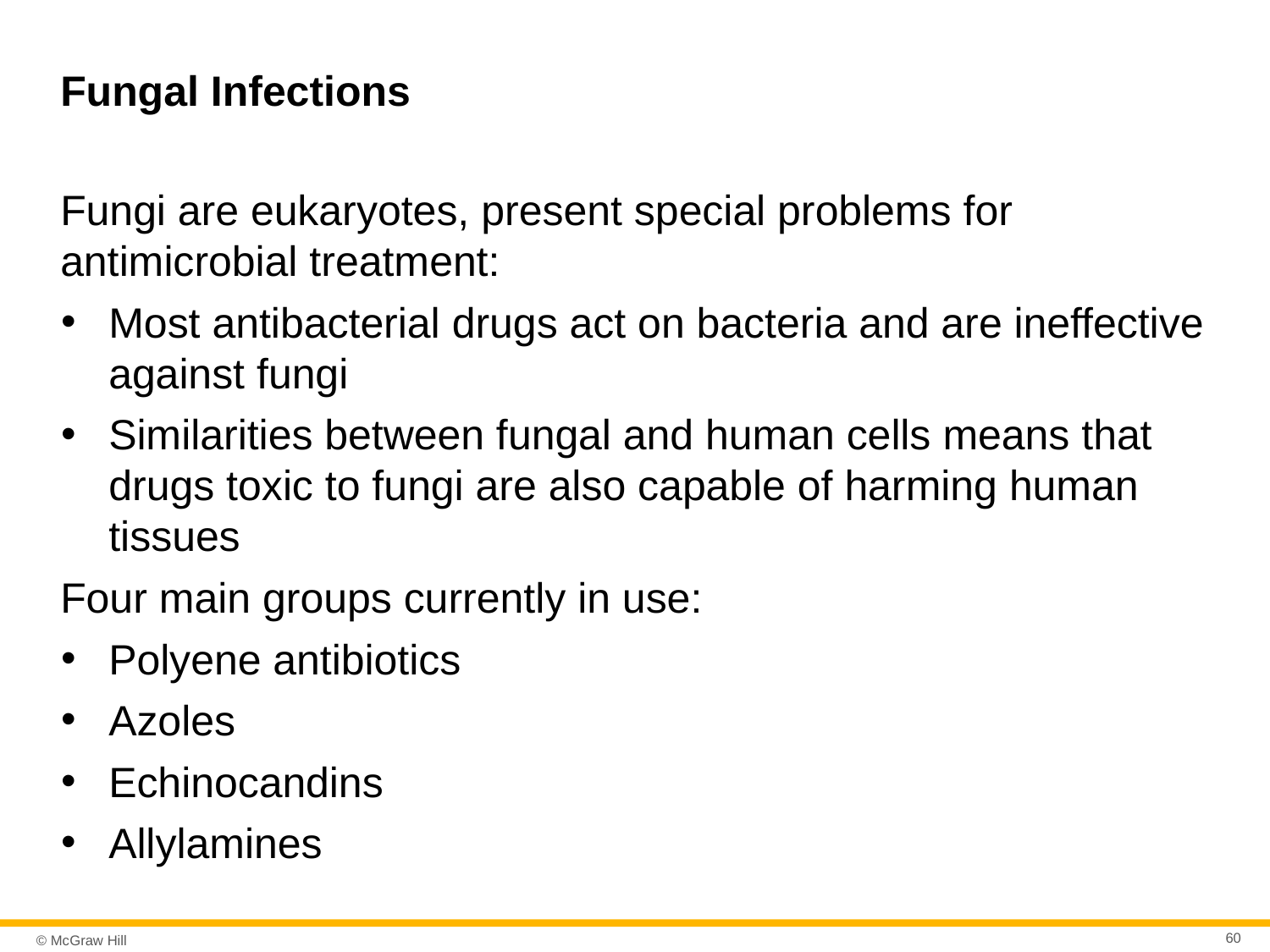

# Fungal Infections
Fungi are eukaryotes, present special problems for antimicrobial treatment:
Most antibacterial drugs act on bacteria and are ineffective against fungi
Similarities between fungal and human cells means that drugs toxic to fungi are also capable of harming human tissues
Four main groups currently in use:
Polyene antibiotics
Azoles
Echinocandins
Allylamines